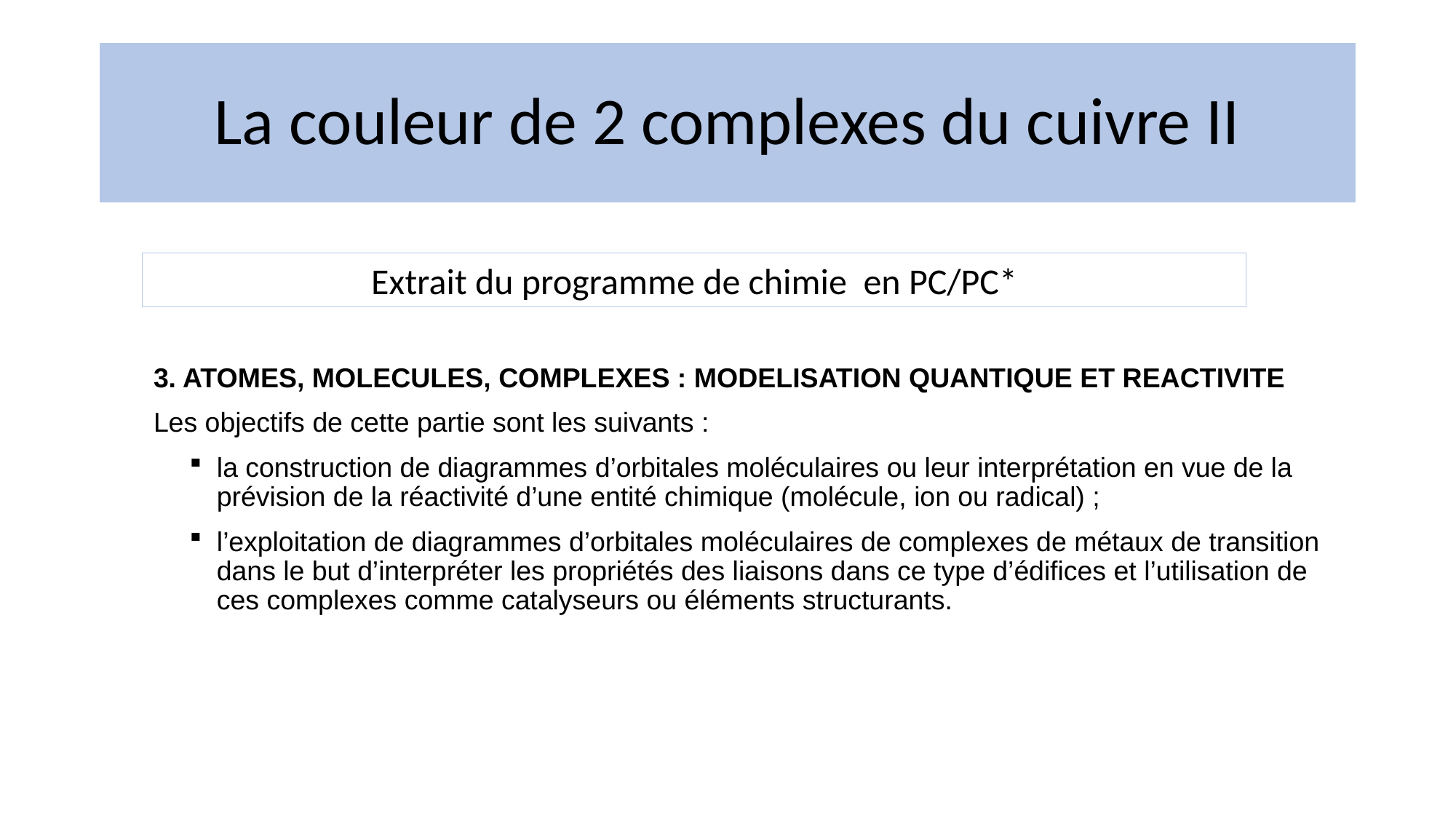

# La couleur de 2 complexes du cuivre II
Extrait du programme de chimie  en PC/PC*
3. ATOMES, MOLECULES, COMPLEXES : MODELISATION QUANTIQUE ET REACTIVITE
Les objectifs de cette partie sont les suivants :
la construction de diagrammes d’orbitales moléculaires ou leur interprétation en vue de la prévision de la réactivité d’une entité chimique (molécule, ion ou radical) ;
l’exploitation de diagrammes d’orbitales moléculaires de complexes de métaux de transition dans le but d’interpréter les propriétés des liaisons dans ce type d’édifices et l’utilisation de ces complexes comme catalyseurs ou éléments structurants.